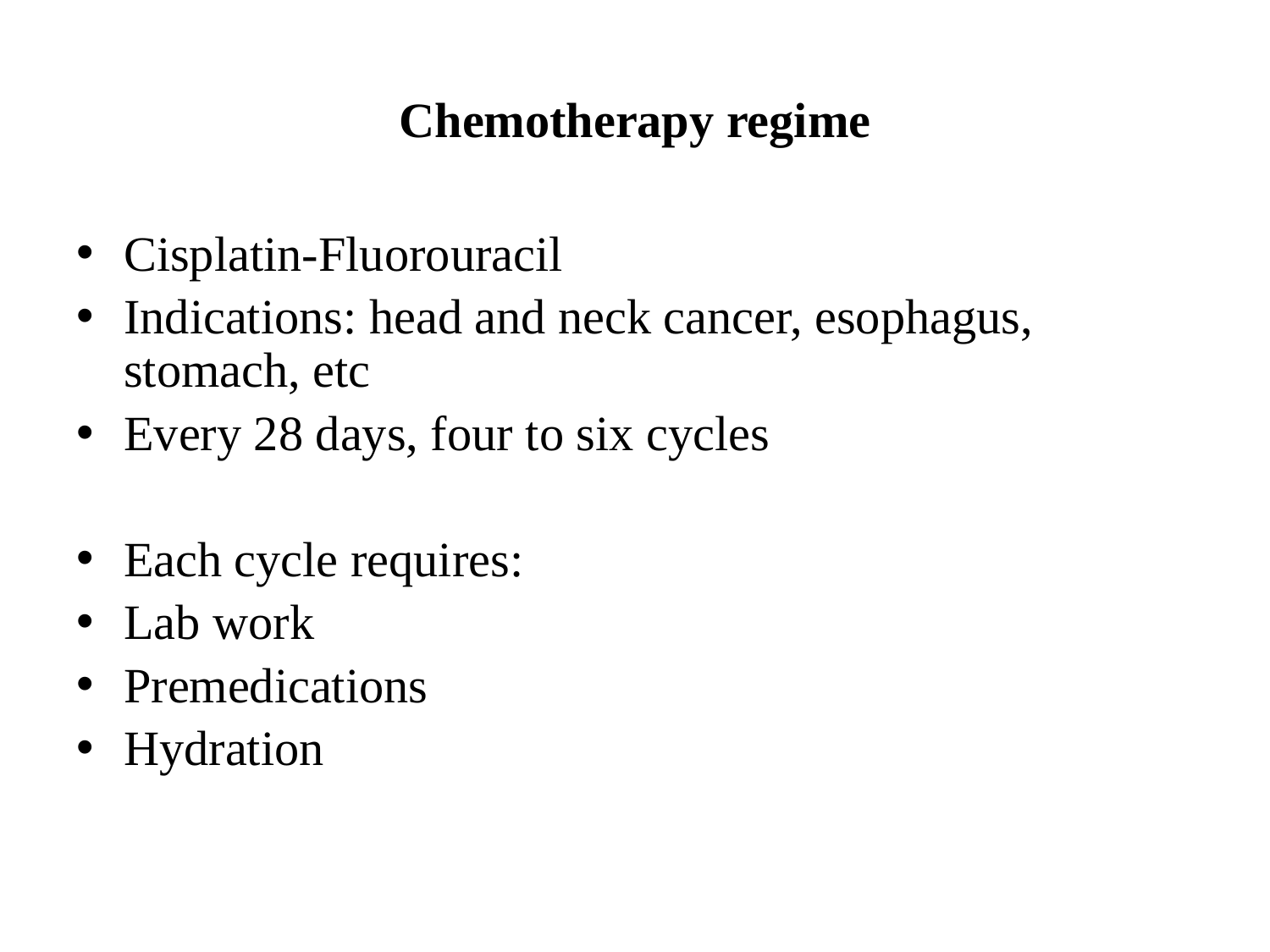

# Chemotherapy regime
Cisplatin-Fluorouracil
Indications: head and neck cancer, esophagus, stomach, etc
Every 28 days, four to six cycles

Each cycle requires:
Lab work
Premedications
Hydration